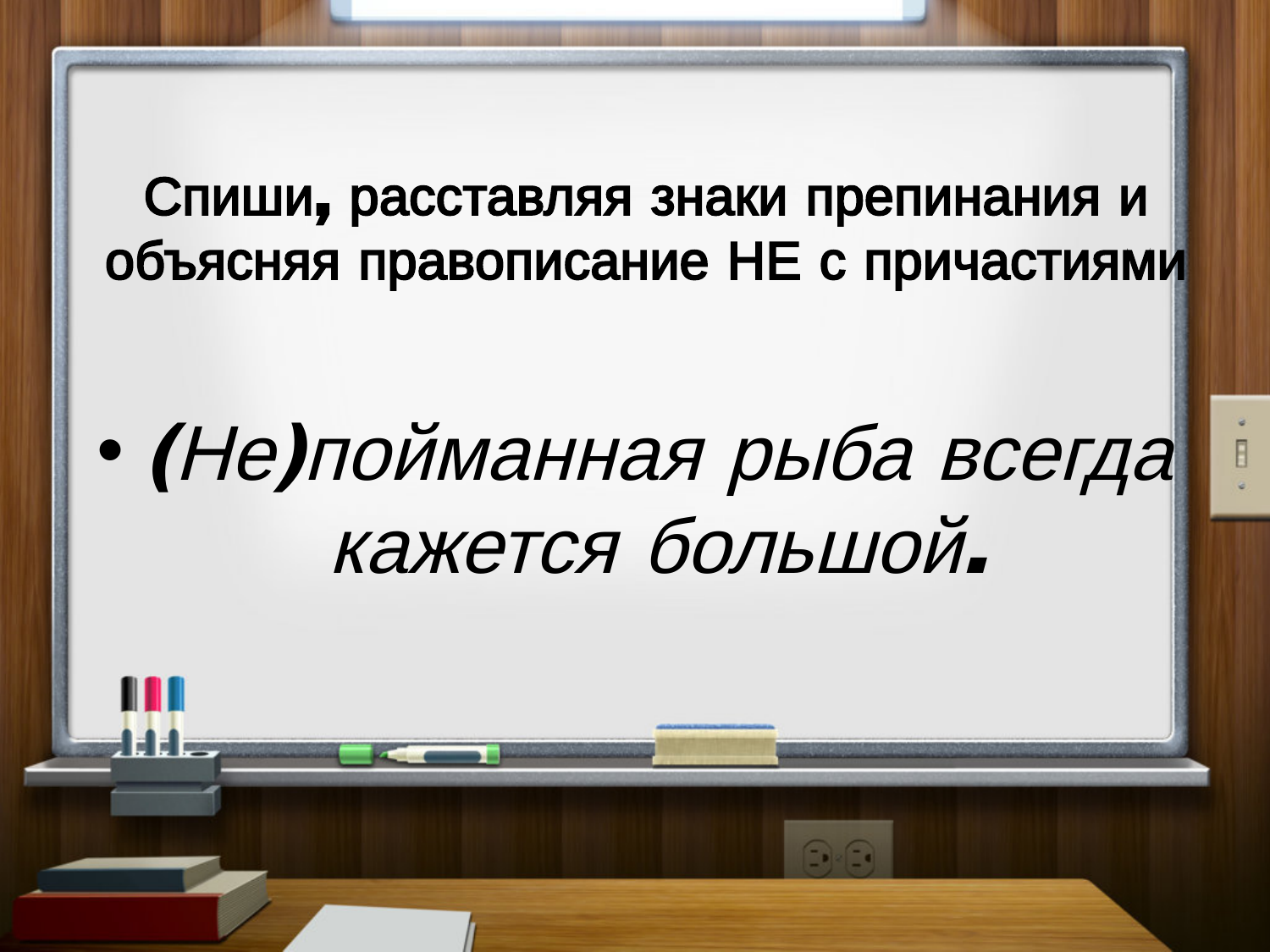

# Спиши, расставляя знаки препинания и объясняя правописание НЕ с причастиями
(Не)пойманная рыба всегда кажется большой.